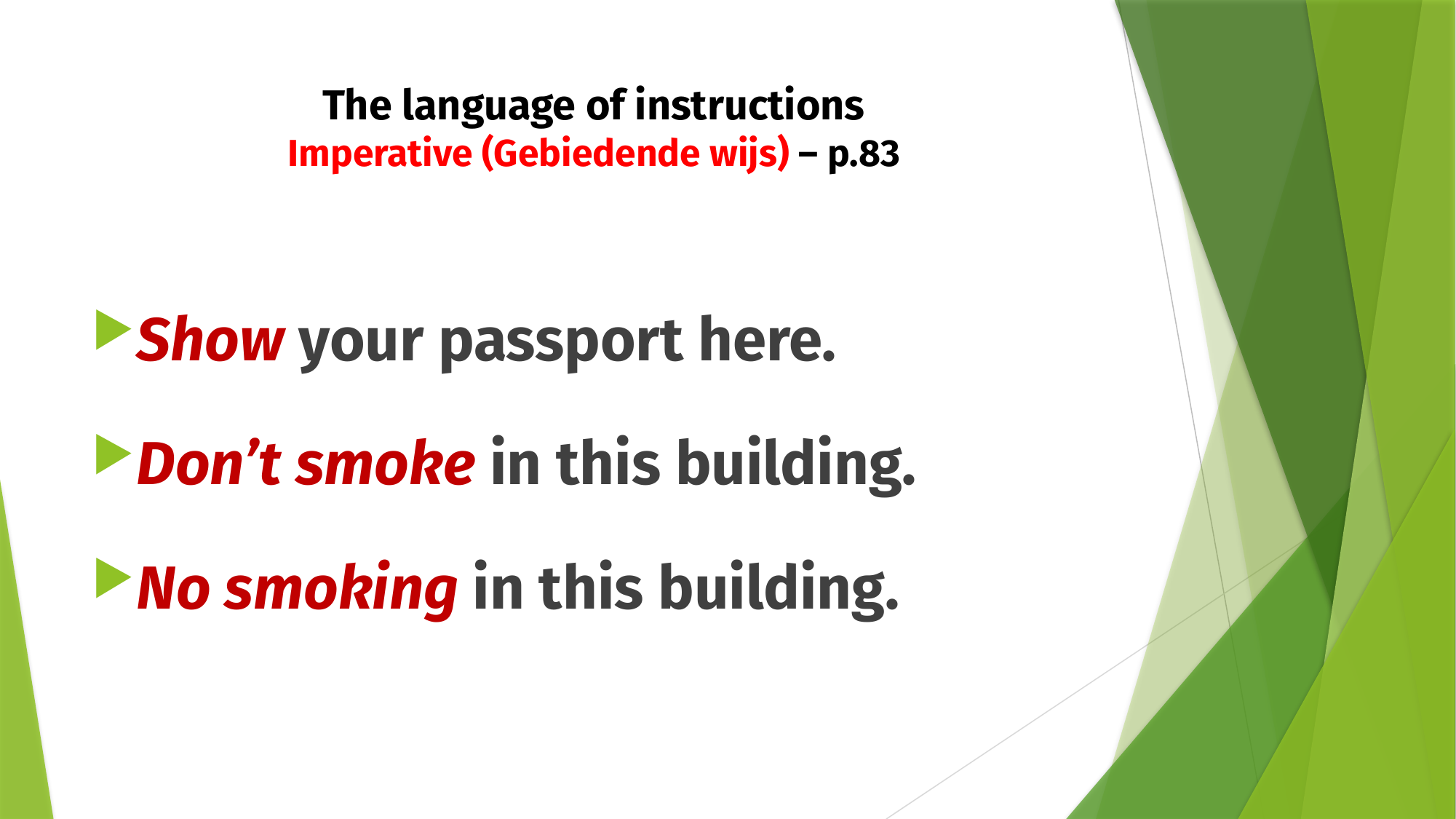

# The language of instructions Imperative (Gebiedende wijs) – p.83
Show your passport here.
Don’t smoke in this building.
No smoking in this building.